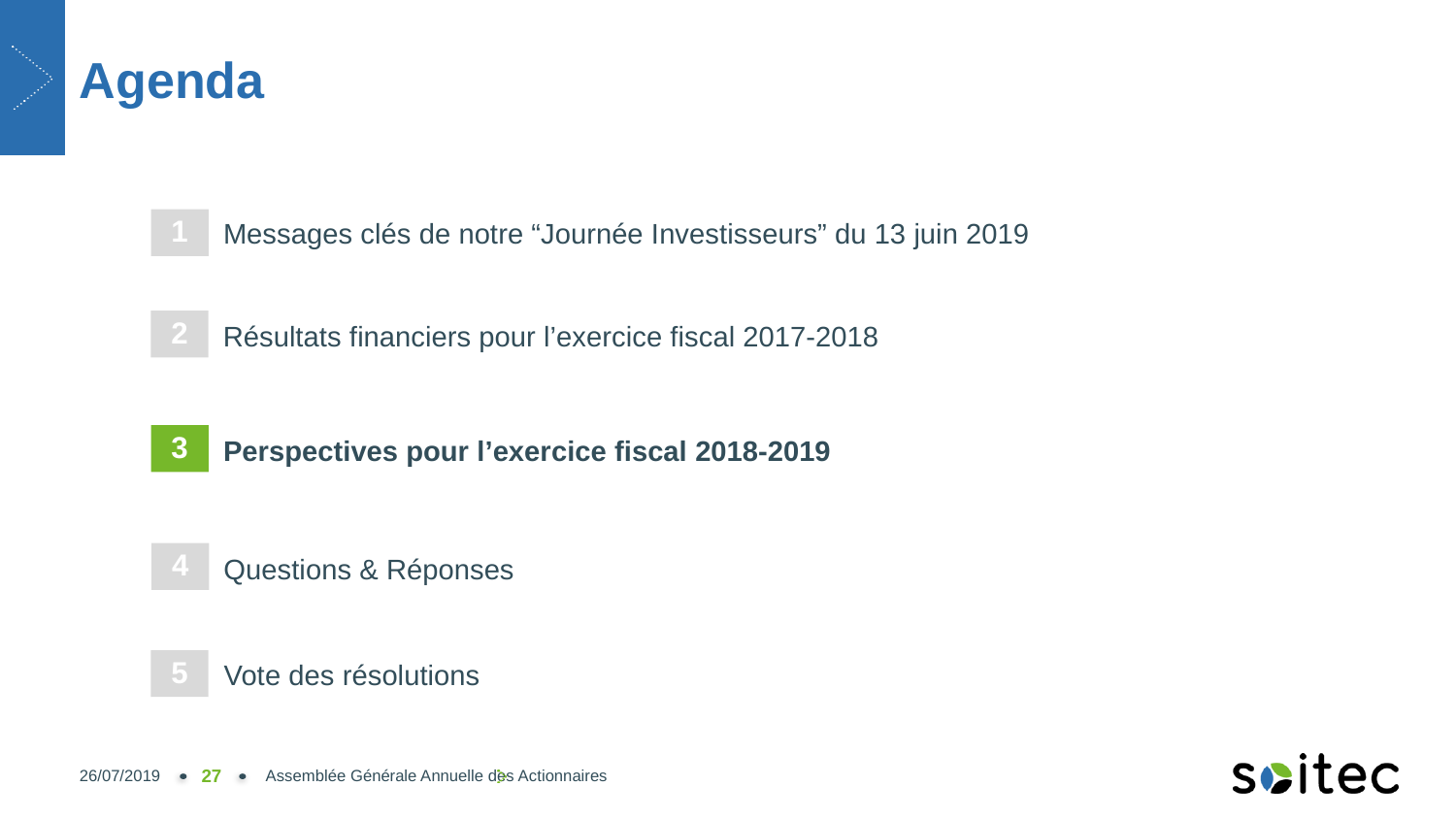

# Agenda
Messages clés de notre “Journée Investisseurs” du 13 juin 2019
1
2
Résultats financiers pour l’exercice fiscal 2017-2018
3
Perspectives pour l’exercice fiscal 2018-2019
4
Questions & Réponses
5
Vote des résolutions
26/07/2019
27
Assemblée Générale Annuelle des Actionnaires